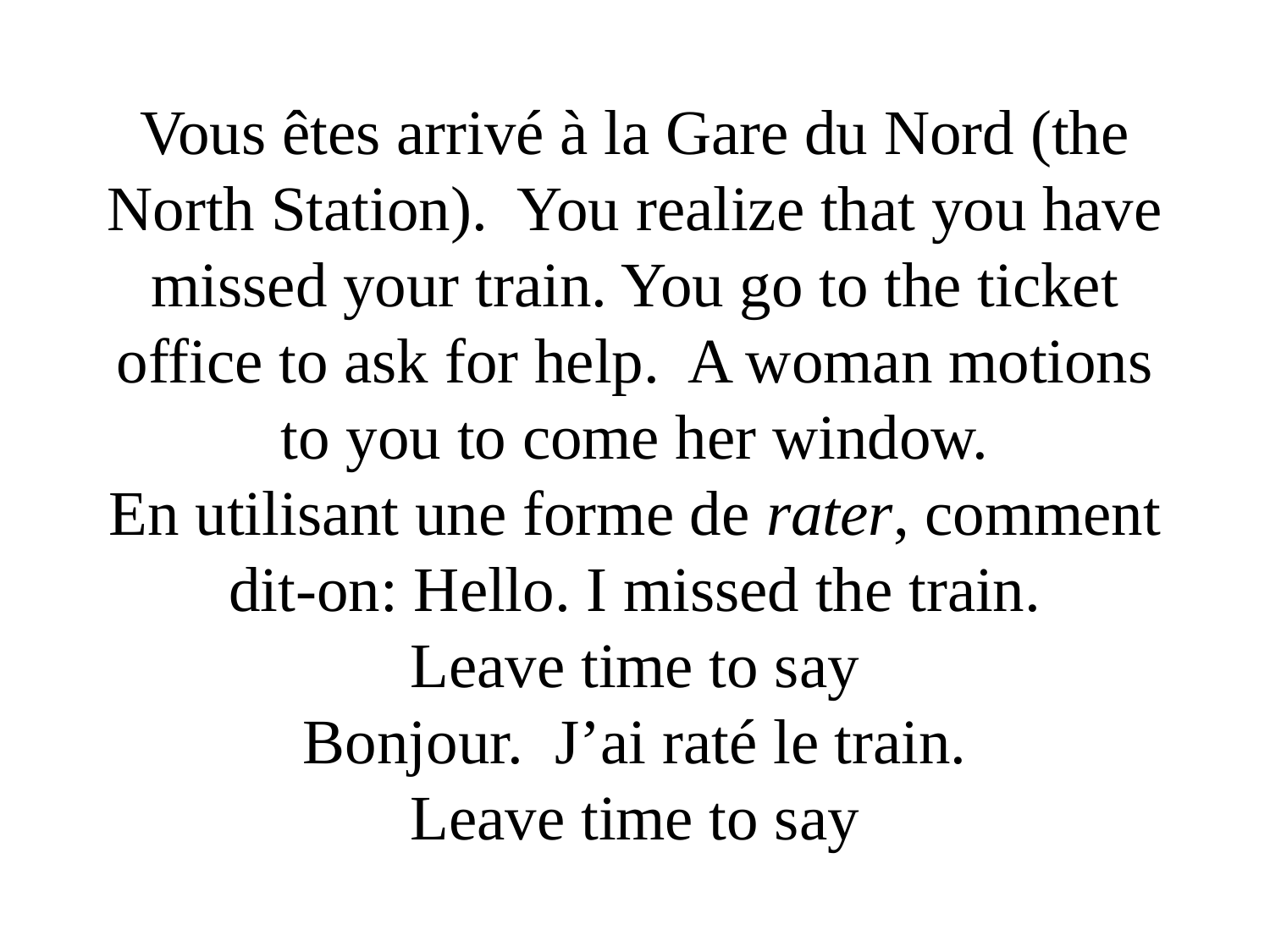

Vous êtes arrivé à la Gare du Nord (the North Station).  You realize that you have missed your train. You go to the ticket office to ask for help.  A woman motions to you to come her window.
En utilisant une forme de rater, comment dit-on: Hello. I missed the train.
Leave time to say
Bonjour.  J’ai raté le train.
Leave time to say